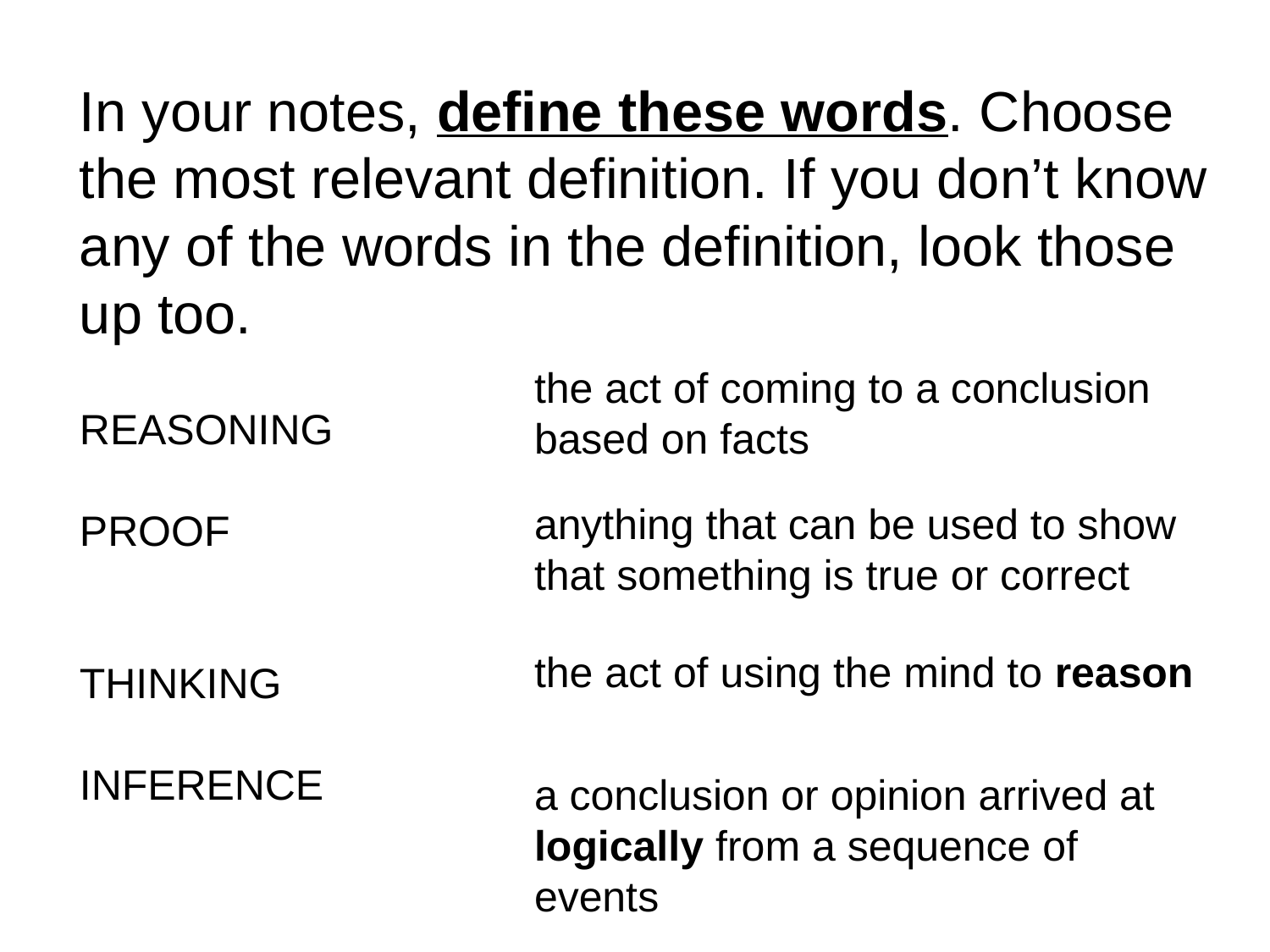

In your notes, define these words. Choose the most relevant definition. If you don’t know any of the words in the definition, look those up too.
the act of coming to a conclusion based on facts
REASONING

PROOF

THINKING

INFERENCE
anything that can be used to show that something is true or correct
the act of using the mind to reason
a conclusion or opinion arrived at logically from a sequence of events